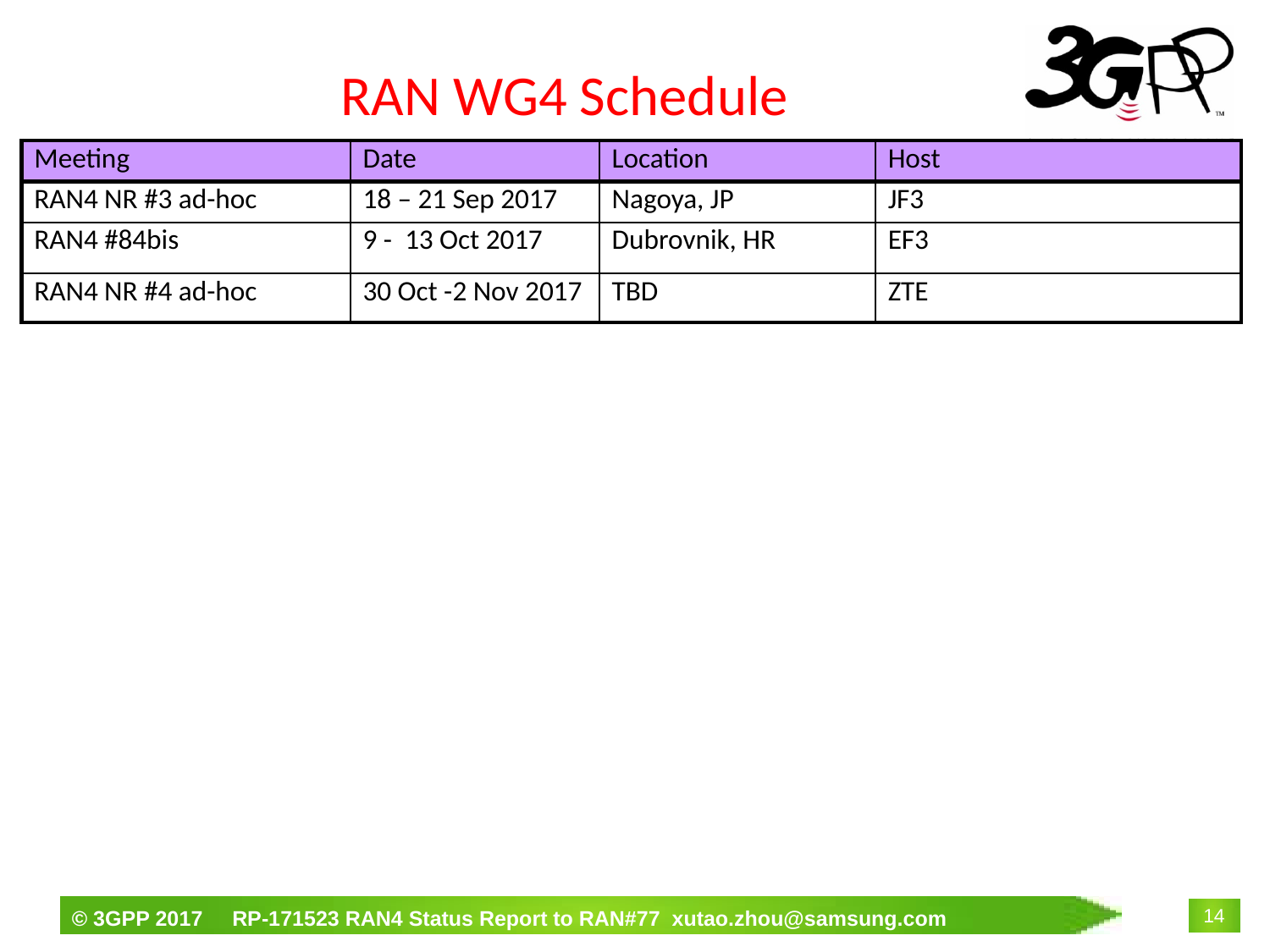

# RAN WG4 Schedule
| Meeting | Date | Location | Host |
| --- | --- | --- | --- |
| RAN4 NR #3 ad-hoc | 18 – 21 Sep 2017 | Nagoya, JP | JF3 |
| RAN4 #84bis | 9 - 13 Oct 2017 | Dubrovnik, HR | EF3 |
| RAN4 NR #4 ad-hoc | 30 Oct -2 Nov 2017 | TBD | ZTE |